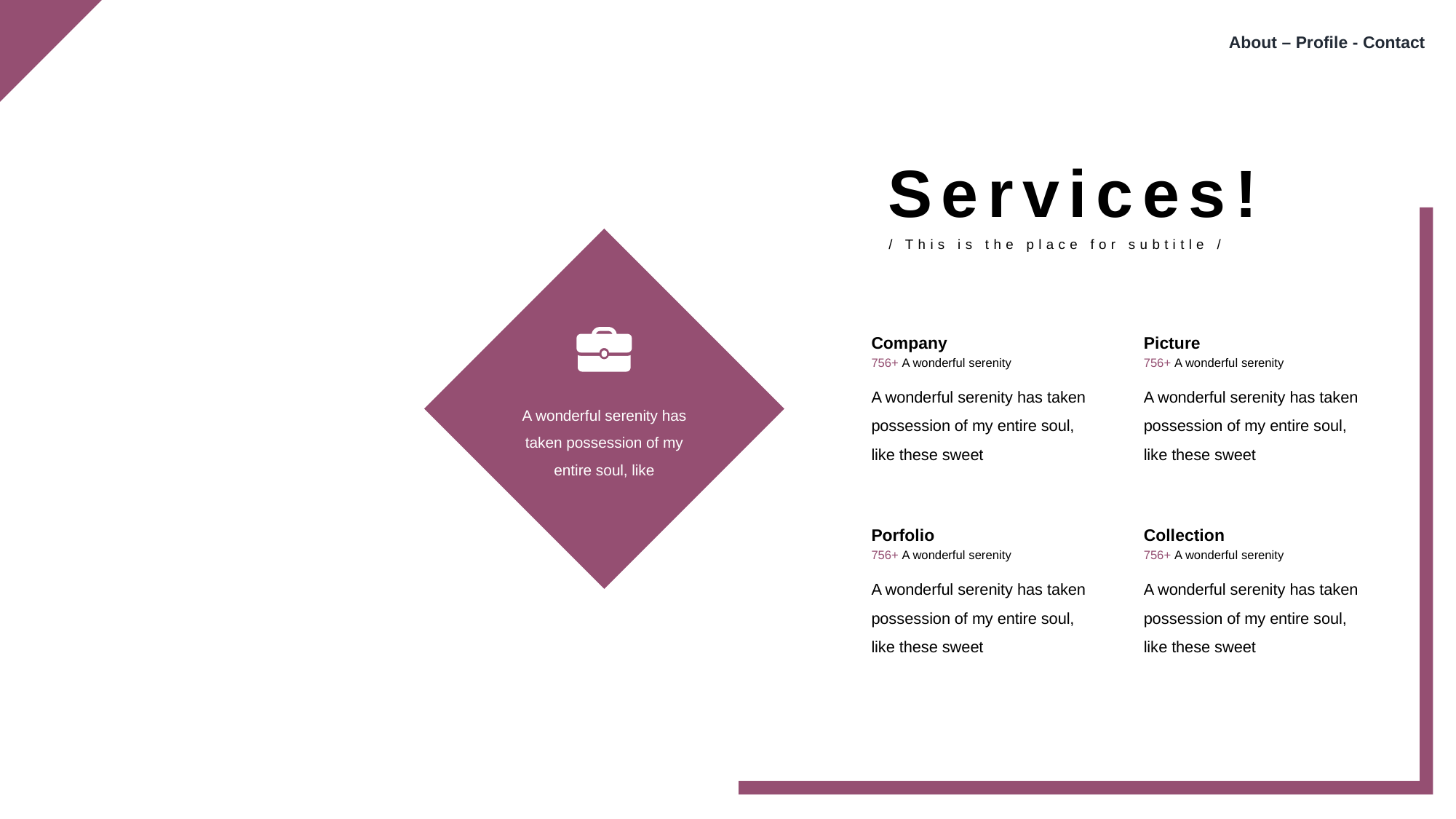

About – Profile - Contact

Services!
/ This is the place for subtitle /

Company
Picture
756+ A wonderful serenity
756+ A wonderful serenity
A wonderful serenity has taken possession of my entire soul, like these sweet
A wonderful serenity has taken possession of my entire soul, like these sweet
A wonderful serenity has taken possession of my entire soul, like
Porfolio
Collection
756+ A wonderful serenity
756+ A wonderful serenity
A wonderful serenity has taken possession of my entire soul, like these sweet
A wonderful serenity has taken possession of my entire soul, like these sweet